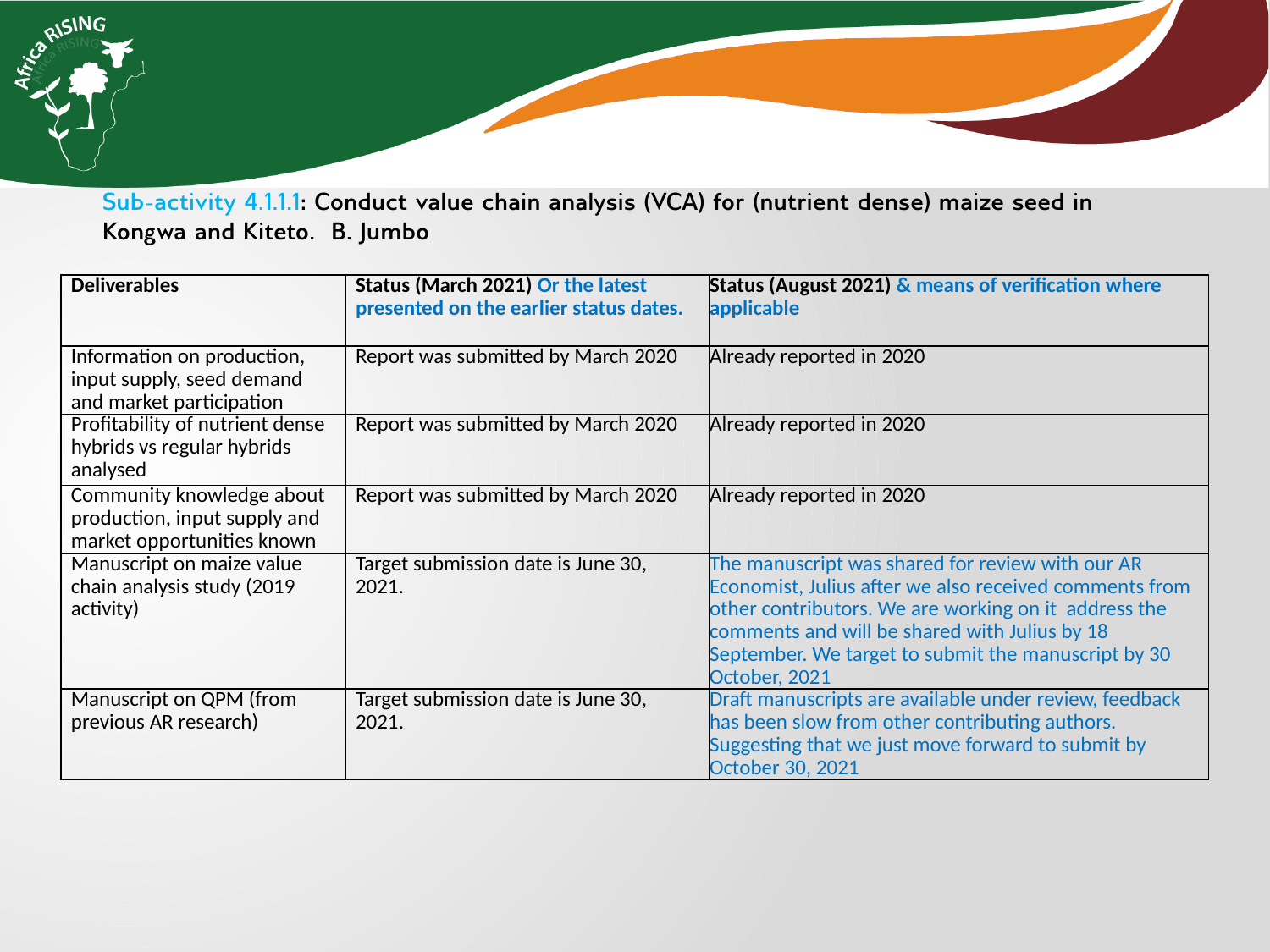

Sub-activity 4.1.1.1: Conduct value chain analysis (VCA) for (nutrient dense) maize seed in Kongwa and Kiteto.  B. Jumbo

| Deliverables | Status (March 2021) Or the latest presented on the earlier status dates. | Status (August 2021) & means of verification where applicable |
| --- | --- | --- |
| Information on production, input supply, seed demand and market participation | Report was submitted by March 2020 | Already reported in 2020 |
| Profitability of nutrient dense hybrids vs regular hybrids analysed | Report was submitted by March 2020 | Already reported in 2020 |
| Community knowledge about production, input supply and market opportunities known | Report was submitted by March 2020 | Already reported in 2020 |
| Manuscript on maize value chain analysis study (2019 activity) | Target submission date is June 30, 2021. | The manuscript was shared for review with our AR Economist, Julius after we also received comments from other contributors. We are working on it address the comments and will be shared with Julius by 18 September. We target to submit the manuscript by 30 October, 2021 |
| Manuscript on QPM (from previous AR research) | Target submission date is June 30, 2021. | Draft manuscripts are available under review, feedback has been slow from other contributing authors. Suggesting that we just move forward to submit by October 30, 2021 |